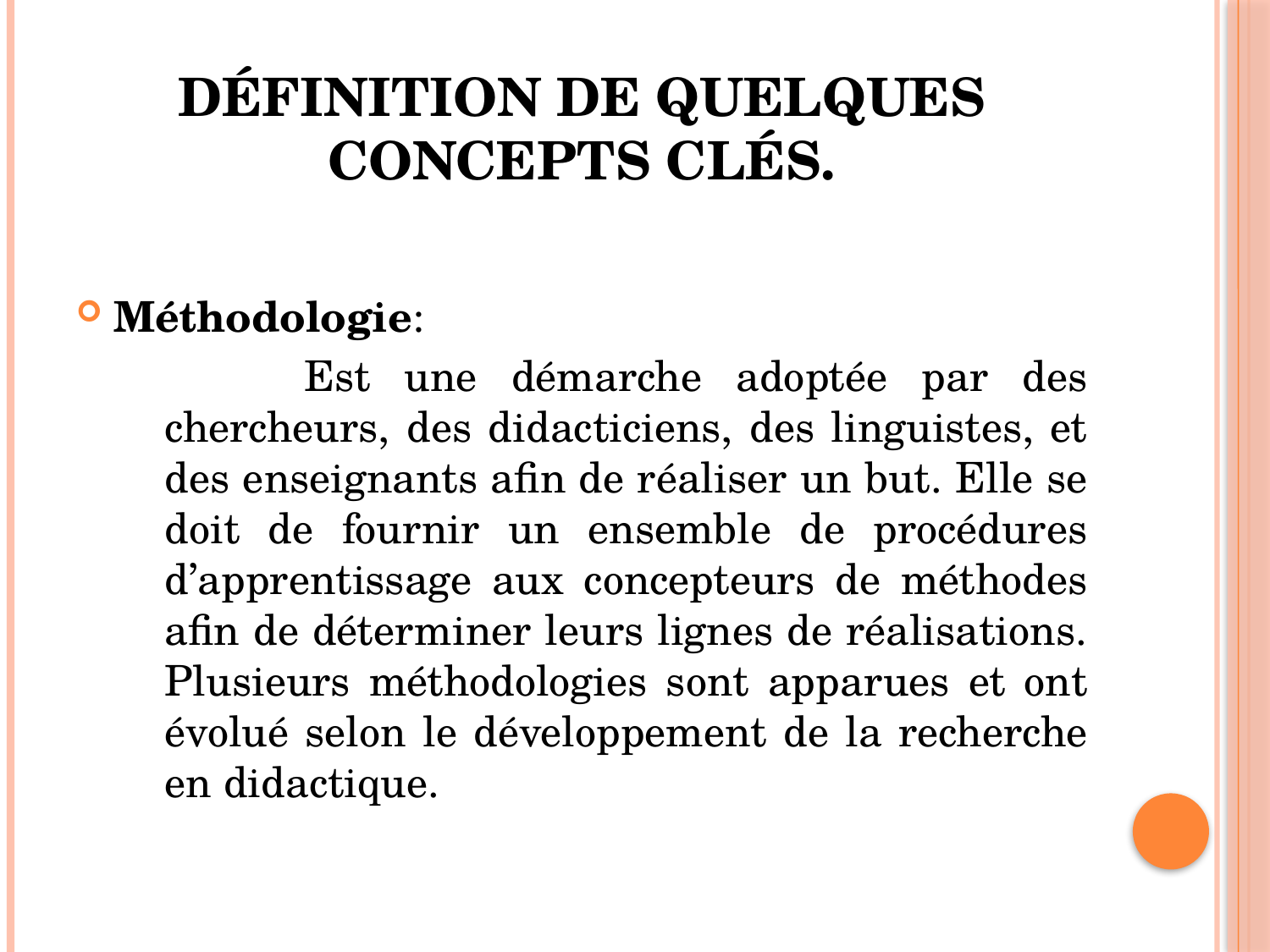

# Définition de quelques concepts clés.

Méthodologie:
		 Est une démarche adoptée par des chercheurs, des didacticiens, des linguistes, et des enseignants afin de réaliser un but. Elle se doit de fournir un ensemble de procédures d’apprentissage aux concepteurs de méthodes afin de déterminer leurs lignes de réalisations. Plusieurs méthodologies sont apparues et ont évolué selon le développement de la recherche en didactique.